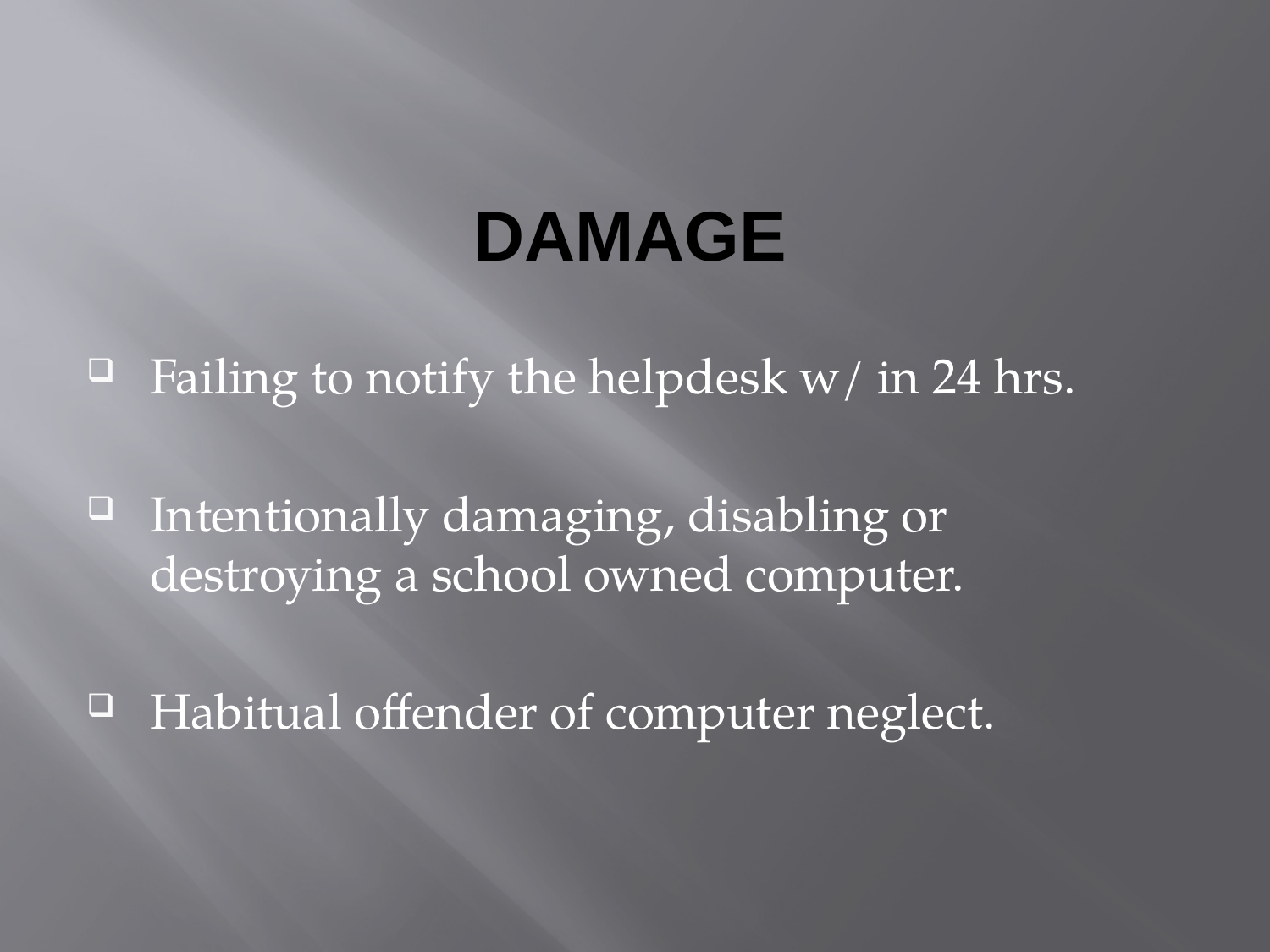

# Damage
Failing to notify the helpdesk w/ in 24 hrs.

Intentionally damaging, disabling or destroying a school owned computer.

Habitual offender of computer neglect.